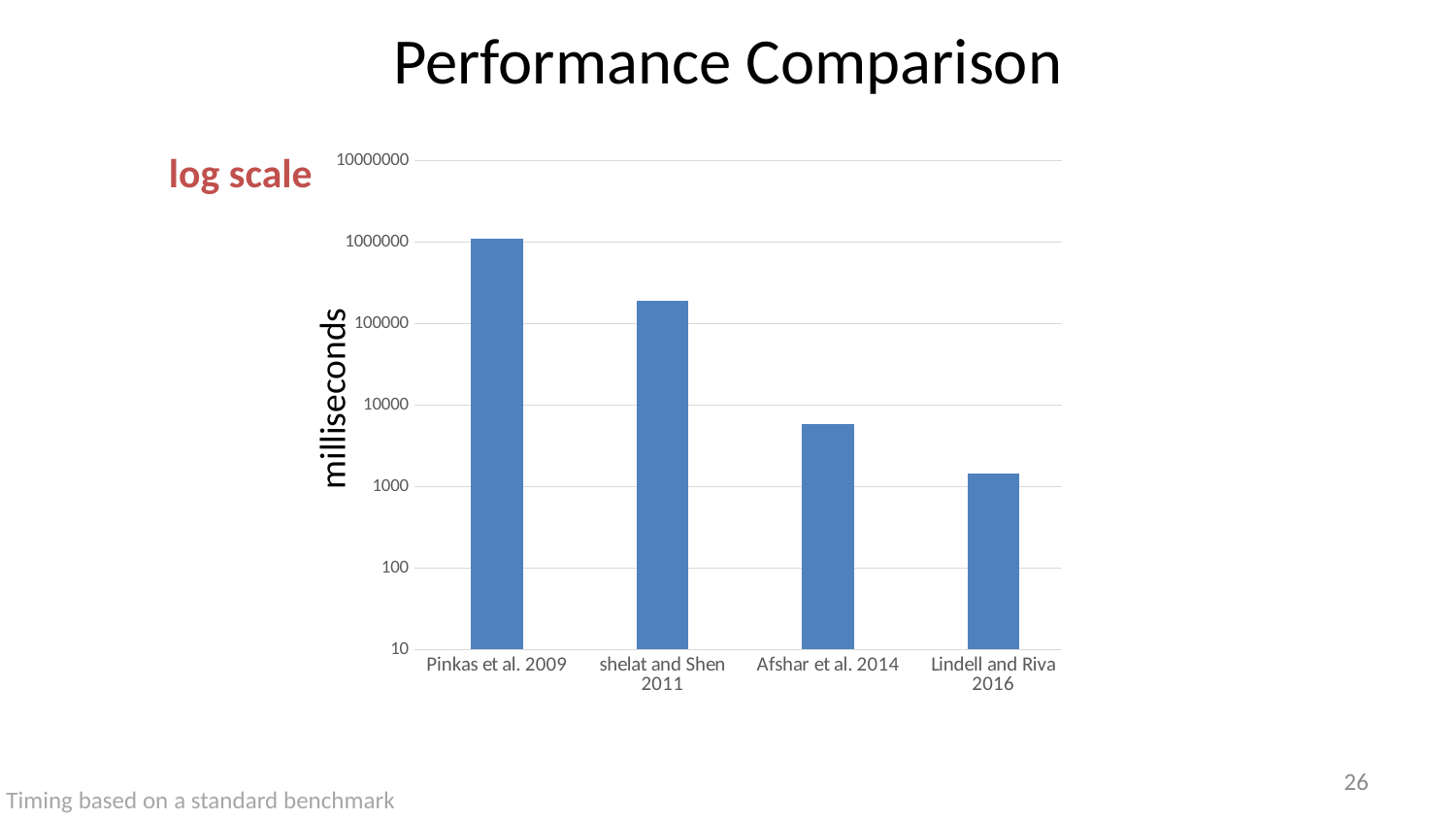

# Performance Comparison

log scale

### Chart

| Category |  |
|---|---|
| Pinkas et al. 2009 | 1114000.0 |
| shelat and Shen 2011 | 192000.0 |
| Afshar et al. 2014 | 5860.0 |
| Lindell and Riva 2016 | 1442.0 |
| Our latest | 11.0 |
milliseconds
~100x

My works
26
Timing based on a standard benchmark